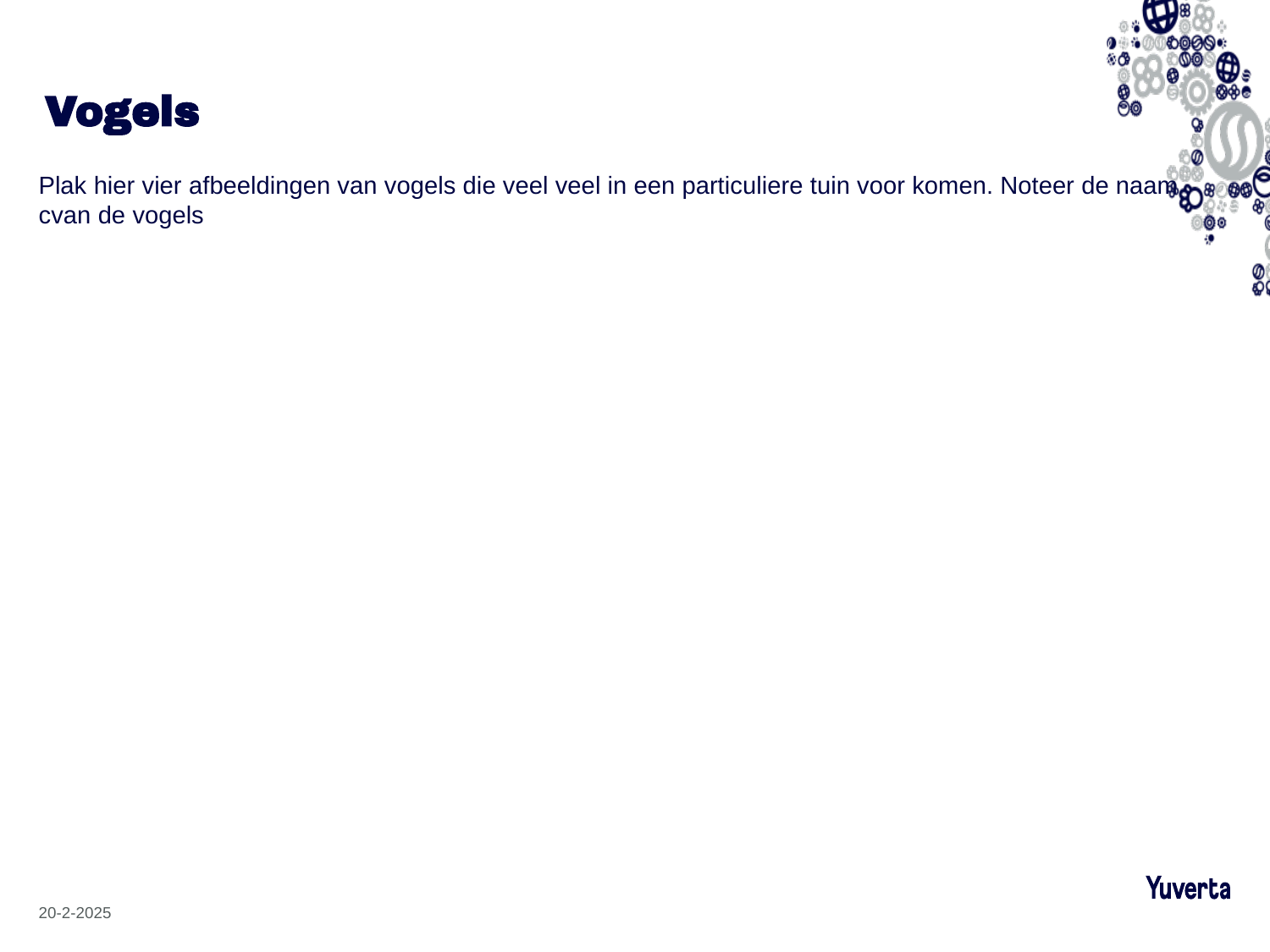

# Vogels
Plak hier vier afbeeldingen van vogels die veel veel in een particuliere tuin voor komen. Noteer de naam cvan de vogels

20-2-2025